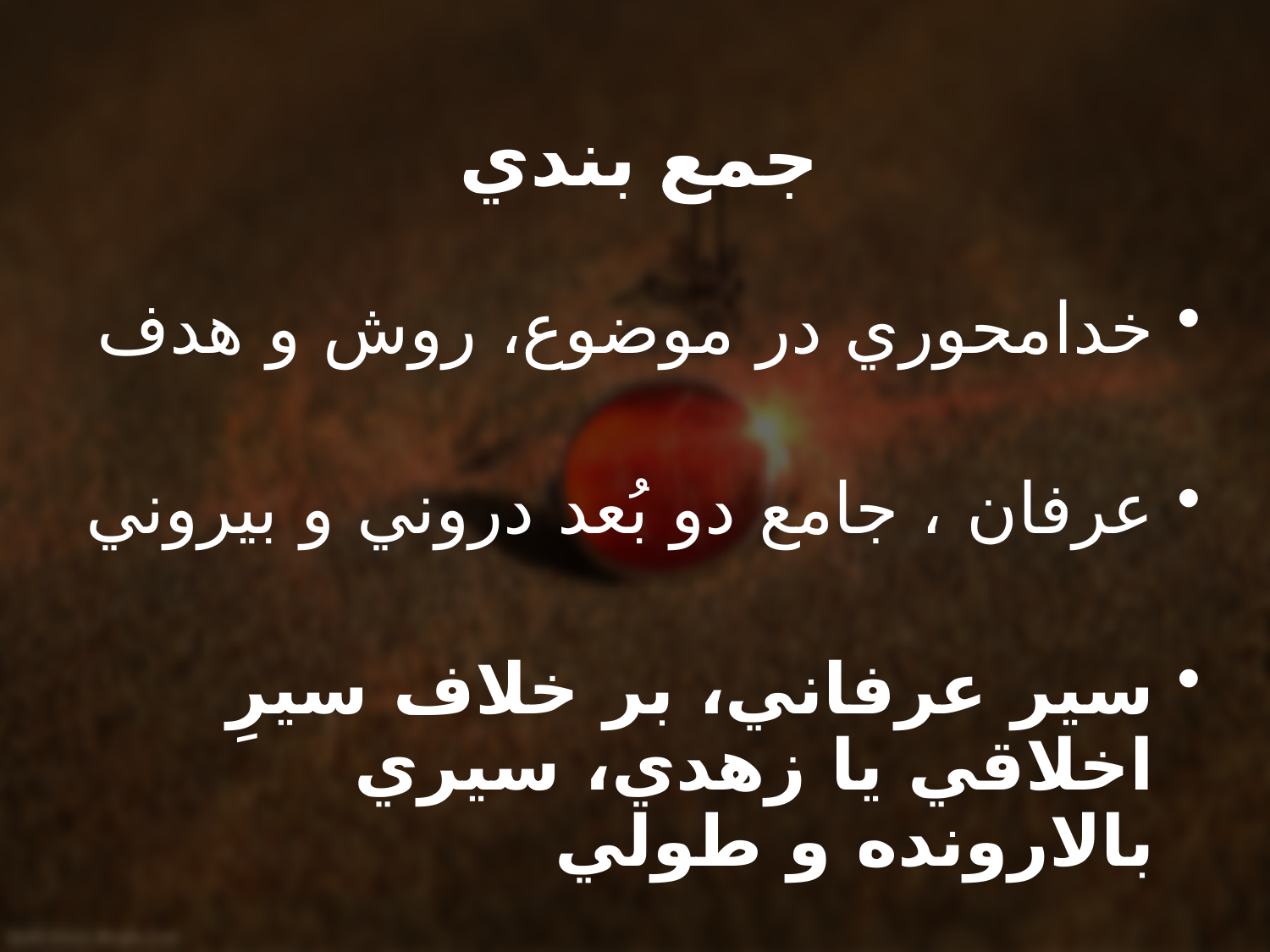

# جمع بندي
خدامحوري در موضوع، روش و هدف

عرفان ، جامع دو بُعد دروني و بيروني

سير عرفاني، بر خلاف سيرِ اخلاقي يا زهدي، سيري بالارونده و طولي